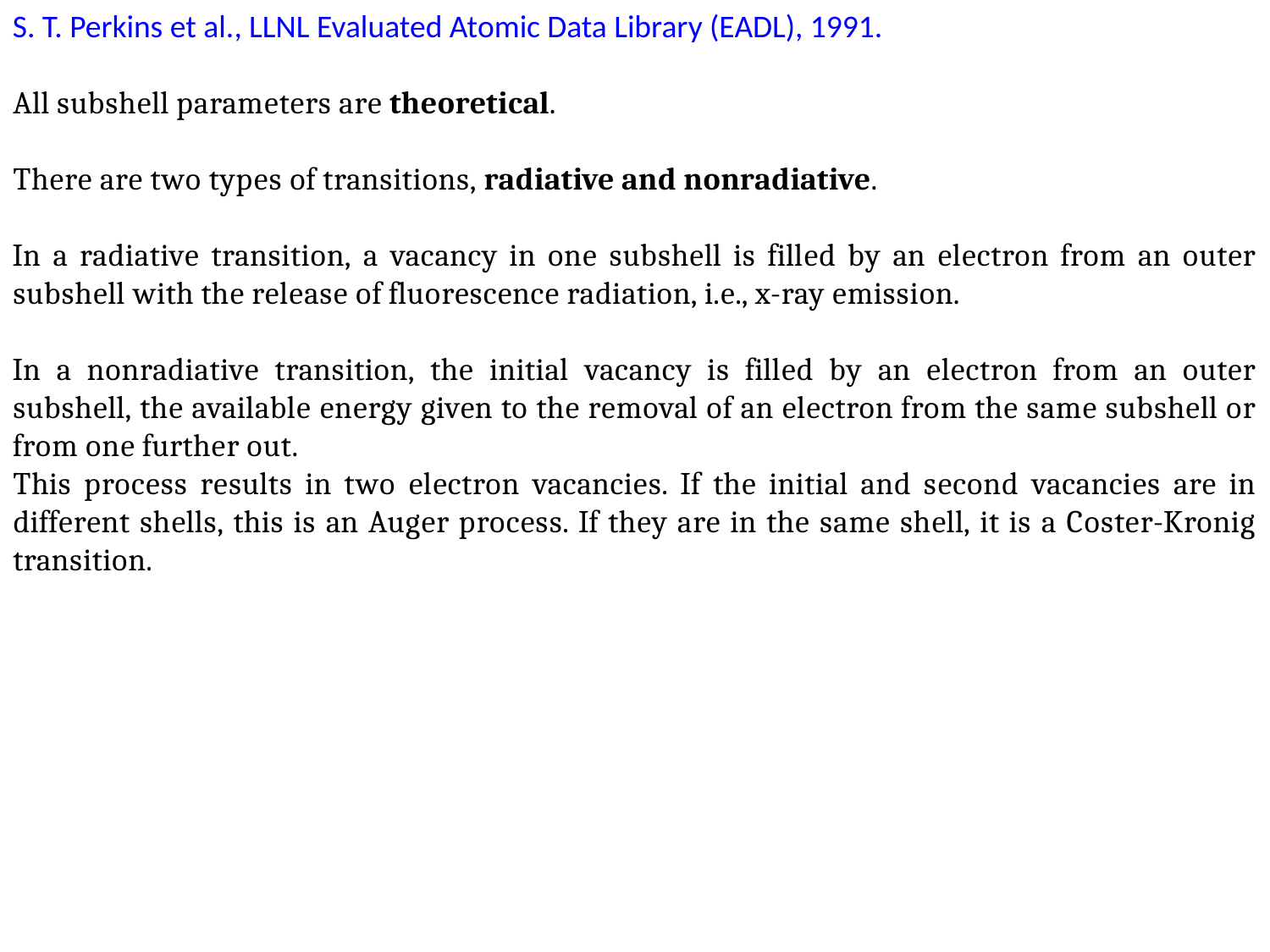

S. T. Perkins et al., LLNL Evaluated Atomic Data Library (EADL), 1991.

All subshell parameters are theoretical.

There are two types of transitions, radiative and nonradiative.

In a radiative transition, a vacancy in one subshell is filled by an electron from an outer subshell with the release of fluorescence radiation, i.e., x-ray emission.

In a nonradiative transition, the initial vacancy is filled by an electron from an outer subshell, the available energy given to the removal of an electron from the same subshell or from one further out.
This process results in two electron vacancies. If the initial and second vacancies are in different shells, this is an Auger process. If they are in the same shell, it is a Coster-Kronig transition.